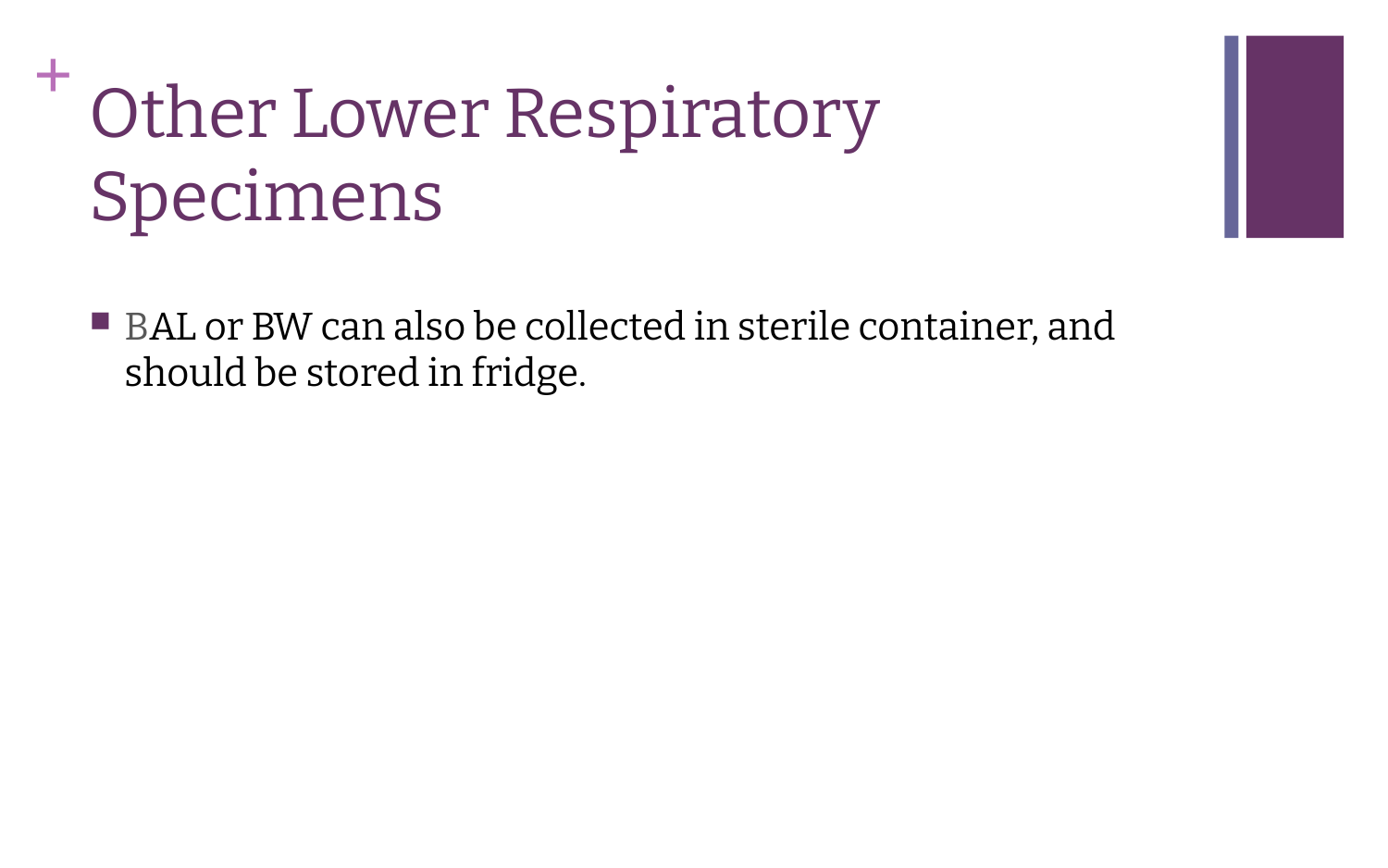

# Other Lower Respiratory Specimens
BAL or BW can also be collected in sterile container, and should be stored in fridge.